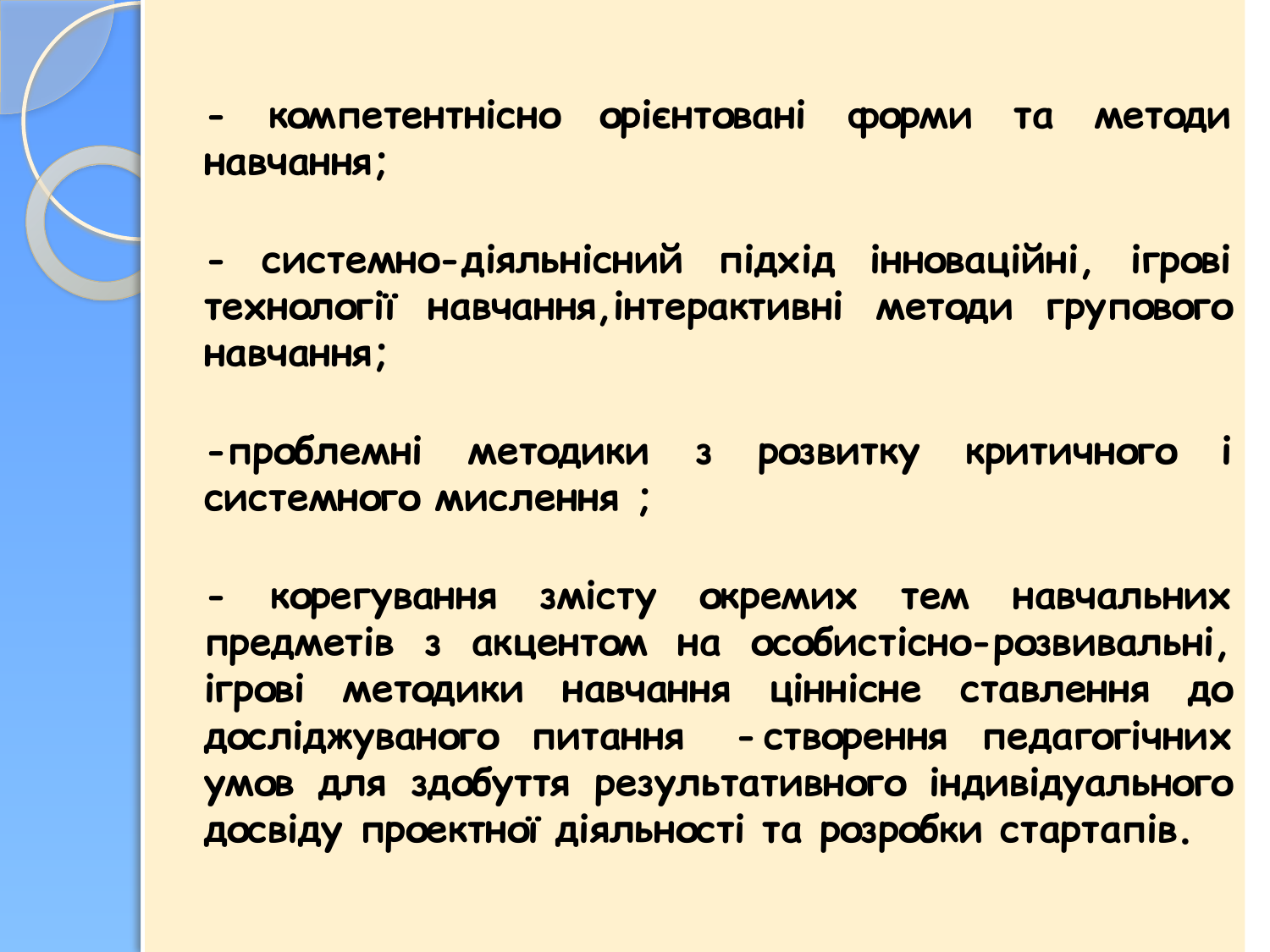

- компетентнісно орієнтовані форми та методи навчання;

	- системно-діяльнісний підхід інноваційні, ігрові технології навчання,інтерактивні методи групового навчання;

	-проблемні методики з розвитку критичного і системного мислення ;

	- корегування змісту окремих тем навчальних предметів з акцентом на особистісно-розвивальні, ігрові методики навчання ціннісне ставлення до досліджуваного питання 	-	створення педагогічних умов для здобуття результативного індивідуального досвіду проектної діяльності та розробки стартапів.